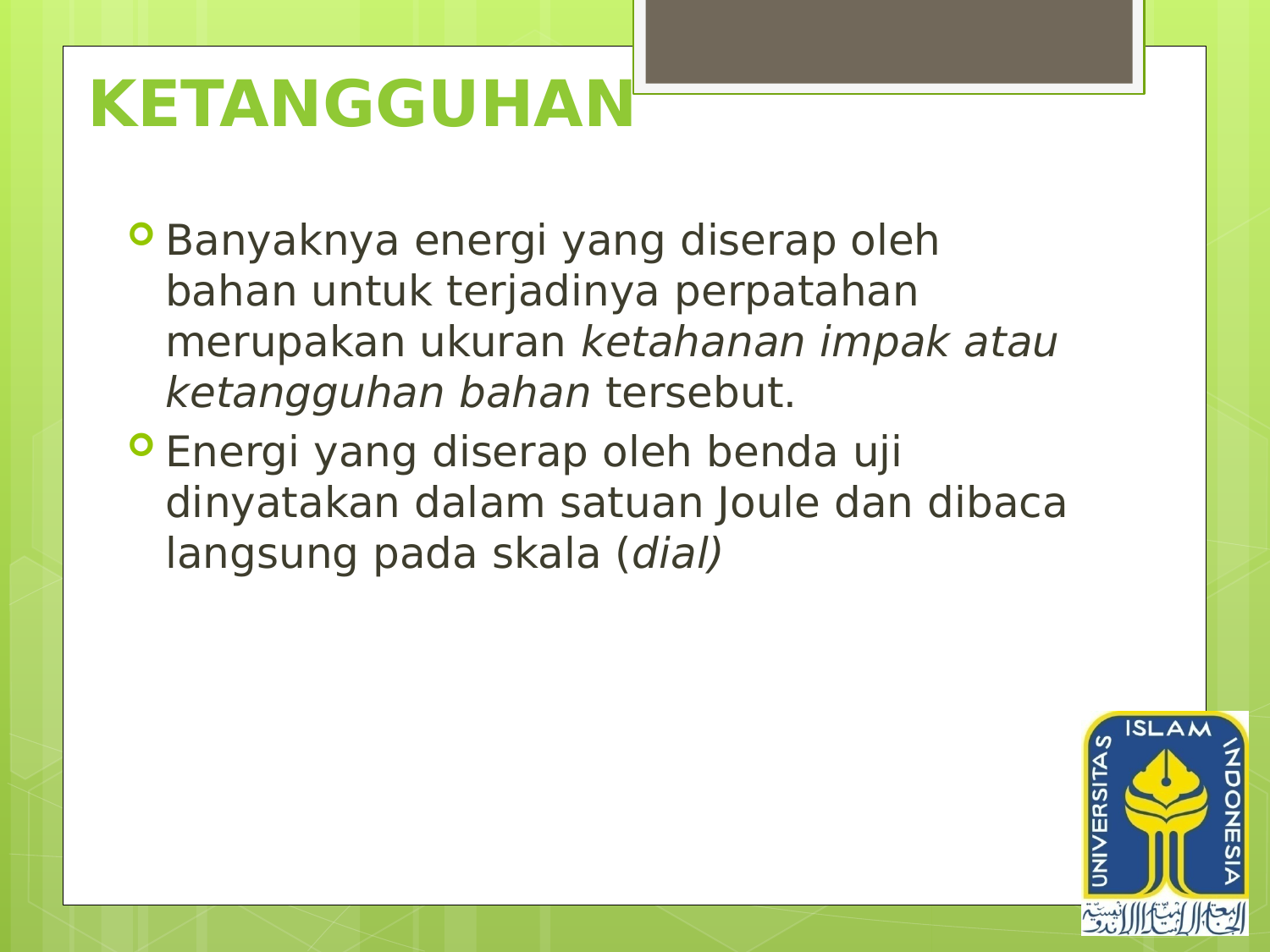

# ketangguhan
Banyaknya energi yang diserap oleh bahan untuk terjadinya perpatahan merupakan ukuran ketahanan impak atau ketangguhan bahan tersebut.
Energi yang diserap oleh benda uji dinyatakan dalam satuan Joule dan dibaca langsung pada skala (dial)